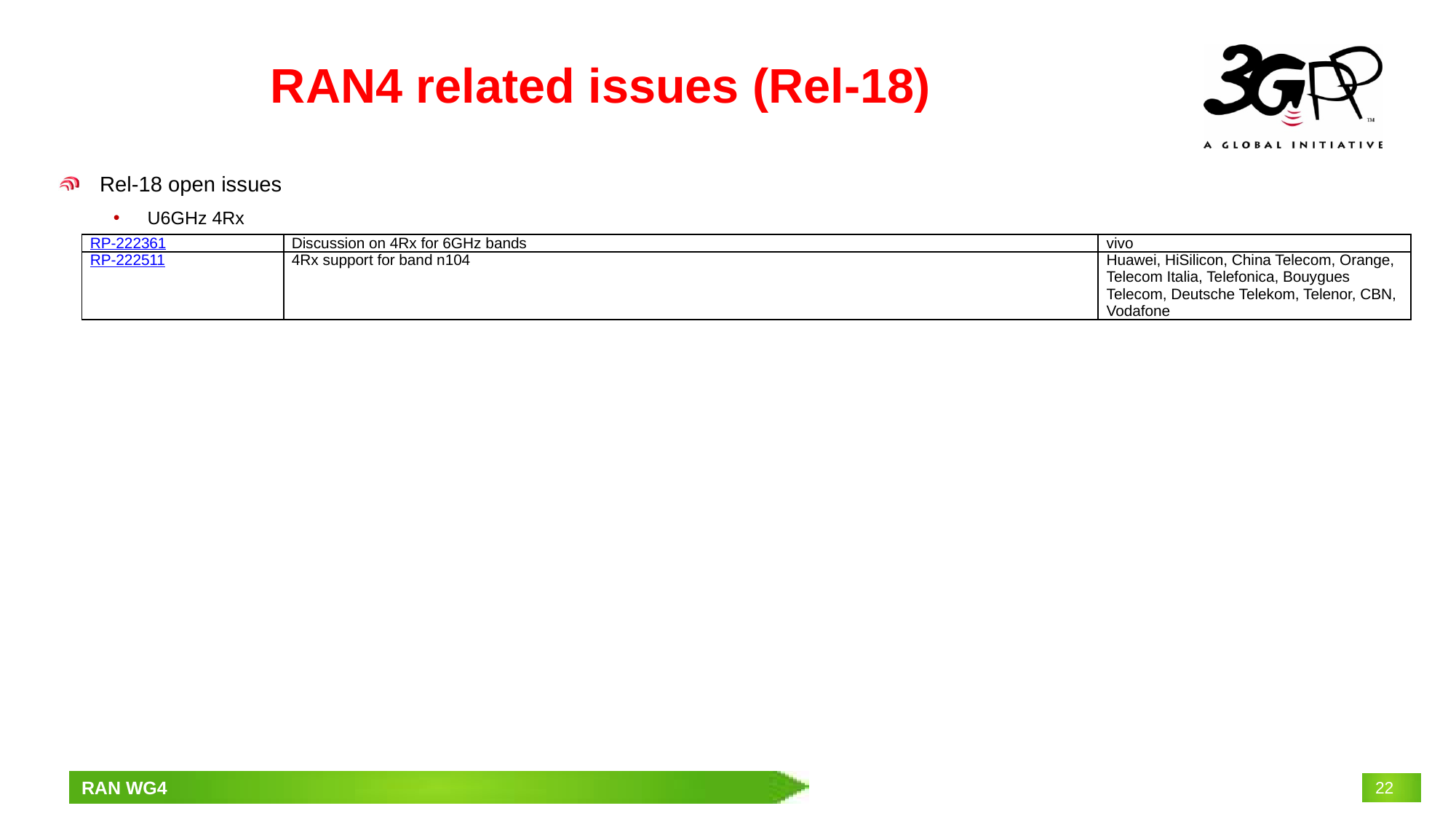

# RAN4 related issues (Rel-18)
Rel-18 open issues
U6GHz 4Rx

| RP-222361 | Discussion on 4Rx for 6GHz bands | vivo |
| --- | --- | --- |
| RP-222511 | 4Rx support for band n104 | Huawei, HiSilicon, China Telecom, Orange, Telecom Italia, Telefonica, Bouygues Telecom, Deutsche Telekom, Telenor, CBN, Vodafone |